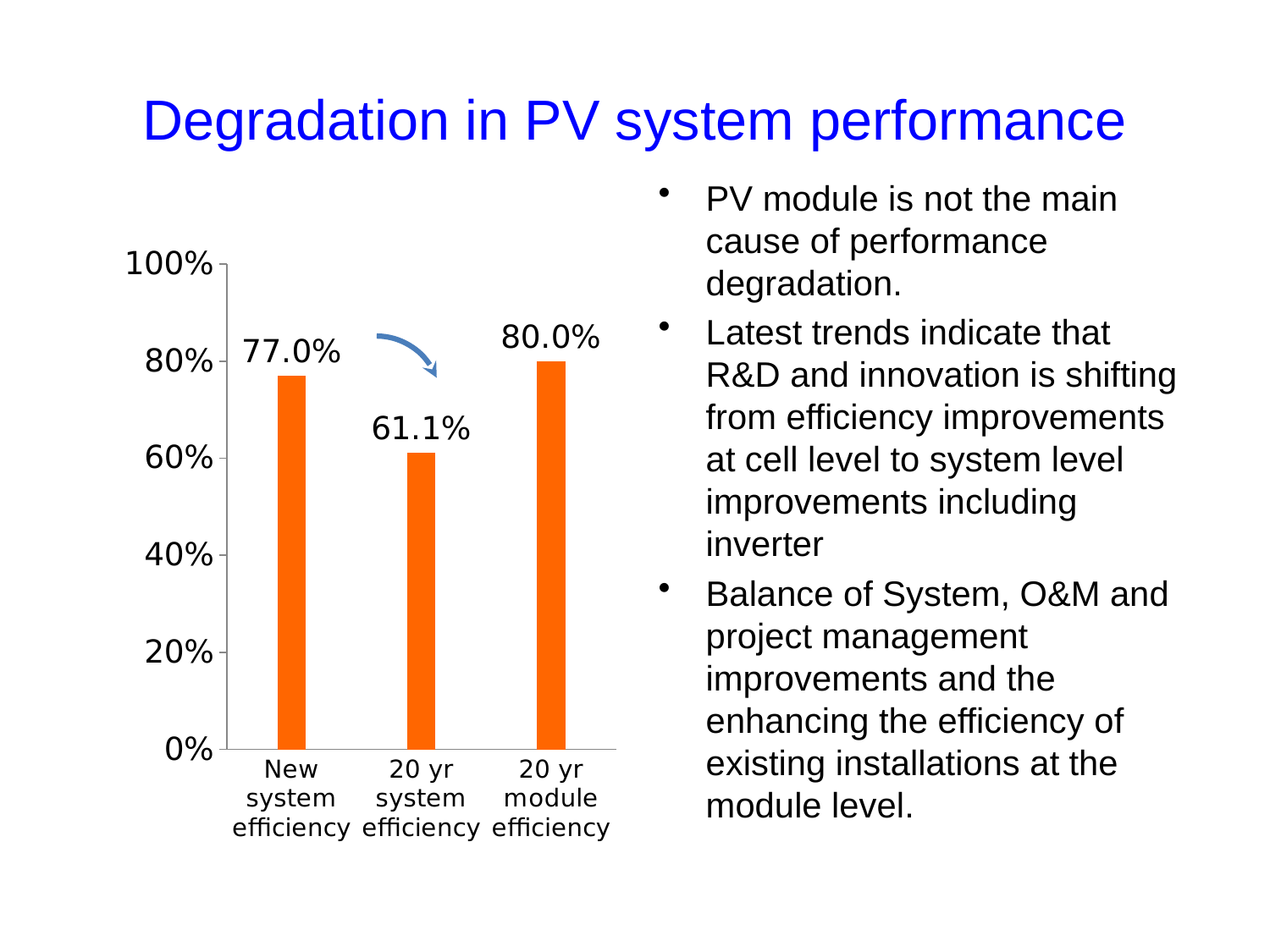

# Degradation in PV system performance
PV module is not the main cause of performance degradation.
Latest trends indicate that R&D and innovation is shifting from efficiency improvements at cell level to system level improvements including inverter
Balance of System, O&M and project management improvements and the enhancing the efficiency of existing installations at the module level.

### Chart

| Category | Series 1 |
|---|---|
| New system efficiency | 0.7700000000000077 |
| 20 yr system efficiency | 0.6110000000000007 |
| 20 yr module efficiency | 0.8 |